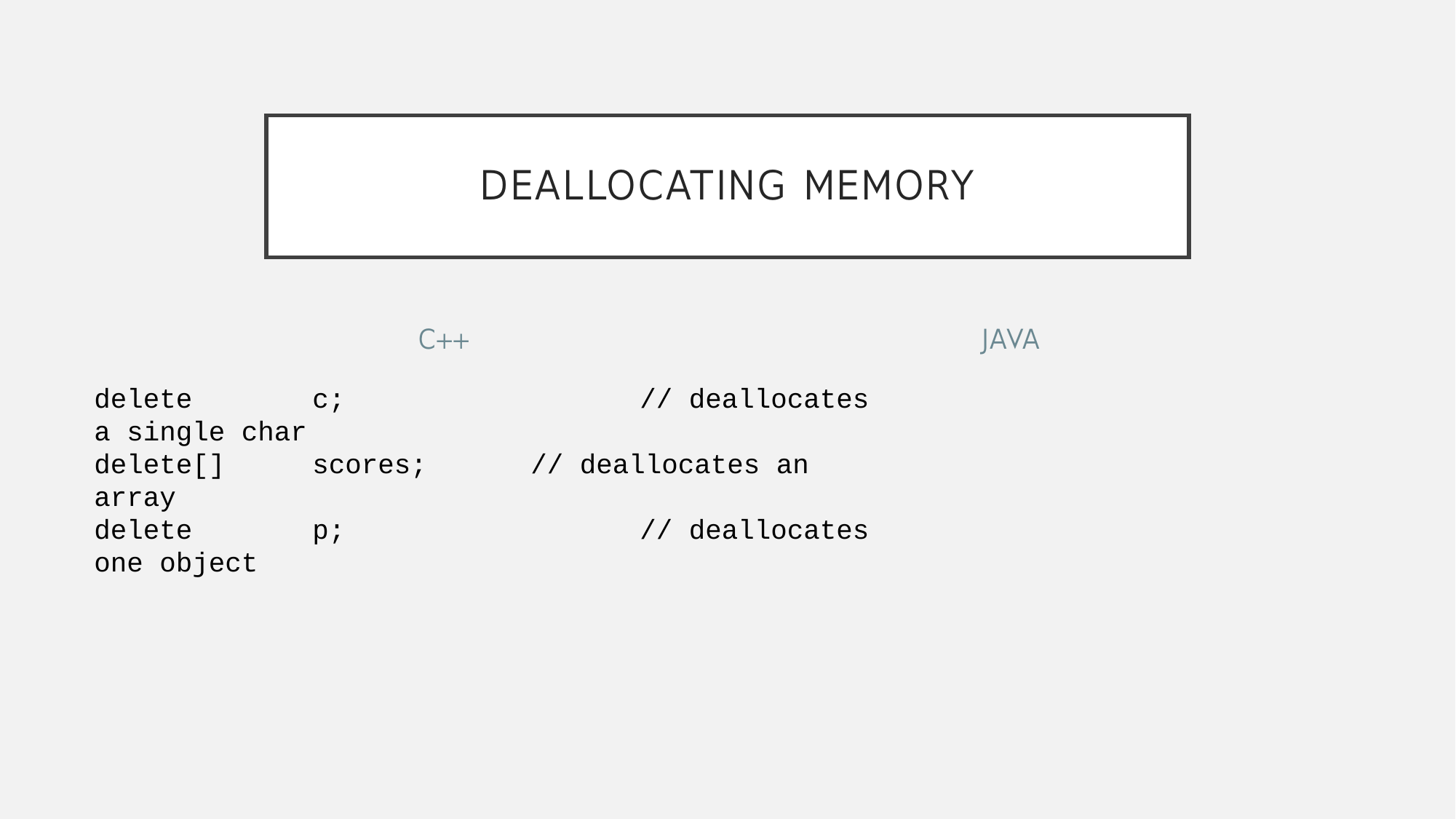

# Deallocating Memory
C++
Java
delete 	c;			// deallocates a single char
delete[]	scores;	// deallocates an array
delete 	p;			// deallocates one object